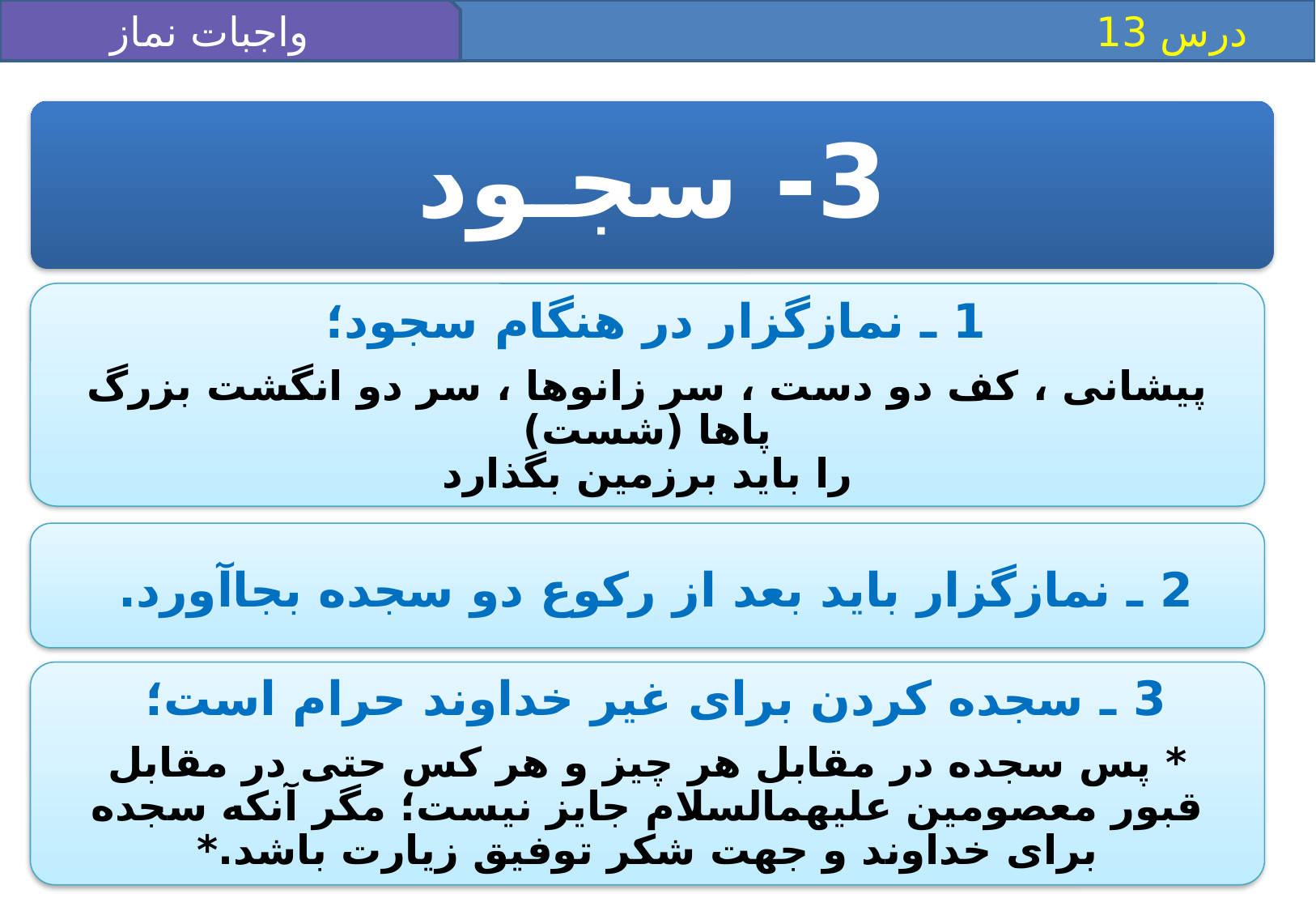

واجبات نماز 3
 درس 13

3- سجـود

1 ـ نمازگزار در هنگام سجود؛
پيشانى ، كف دو دست ، سر زانوها ، سر دو انگشت بزرگ پاها (شست)
را باید برزمين بگذارد

2 ـ نمازگزار بايد بعد از ركوع دو سجده بجاآورد.

3 ـ سجده كردن براى غير خداوند حرام است؛
* پس سجده در مقابل هر چيز و هر كس حتى در مقابل قبور معصومين عليهم‏السلام جايز نيست؛ مگر آنكه سجده براى خداوند و جهت شكر توفيق زيارت باشد.*